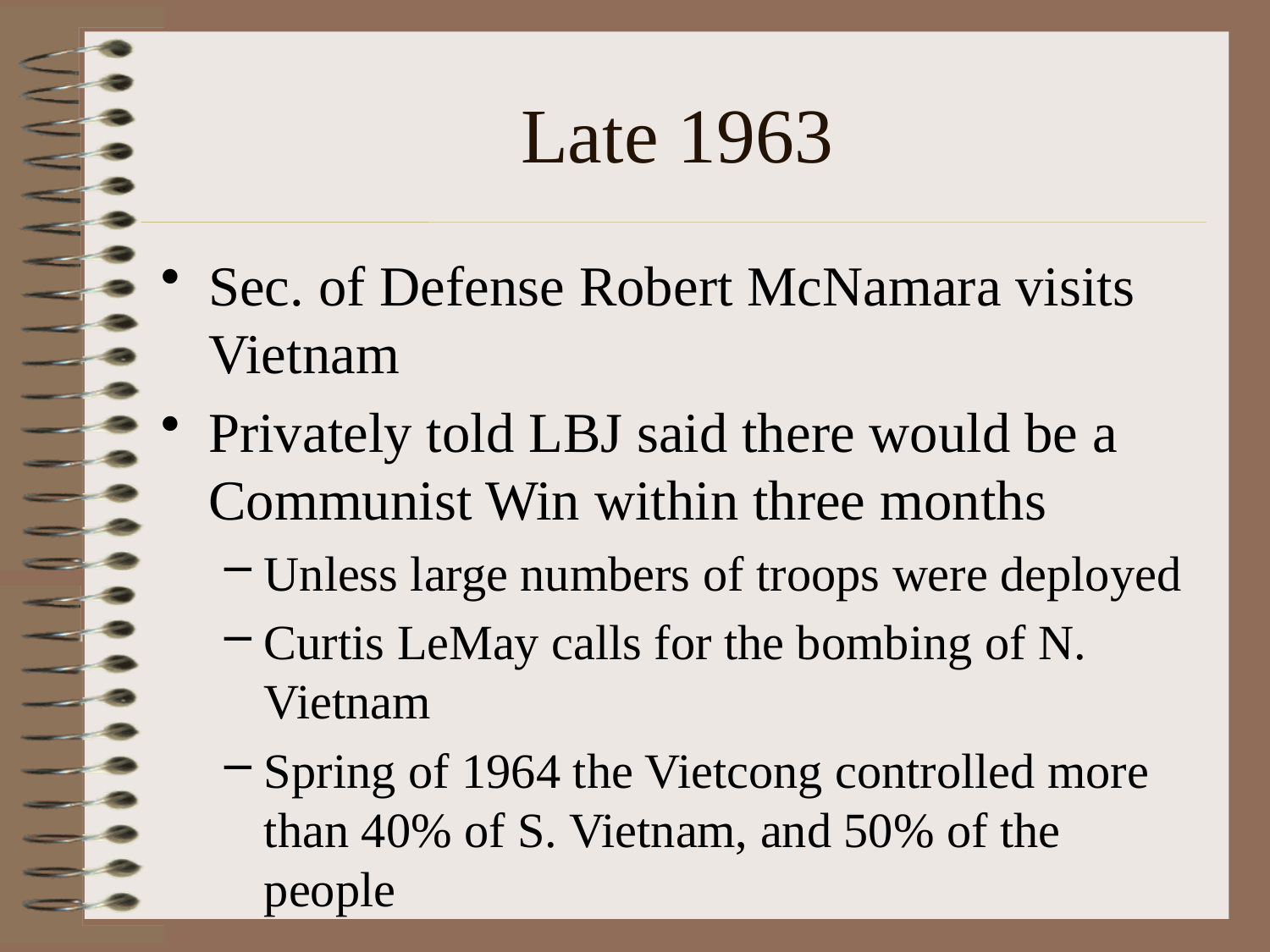

# Late 1963
Sec. of Defense Robert McNamara visits Vietnam
Privately told LBJ said there would be a Communist Win within three months
Unless large numbers of troops were deployed
Curtis LeMay calls for the bombing of N. Vietnam
Spring of 1964 the Vietcong controlled more than 40% of S. Vietnam, and 50% of the people